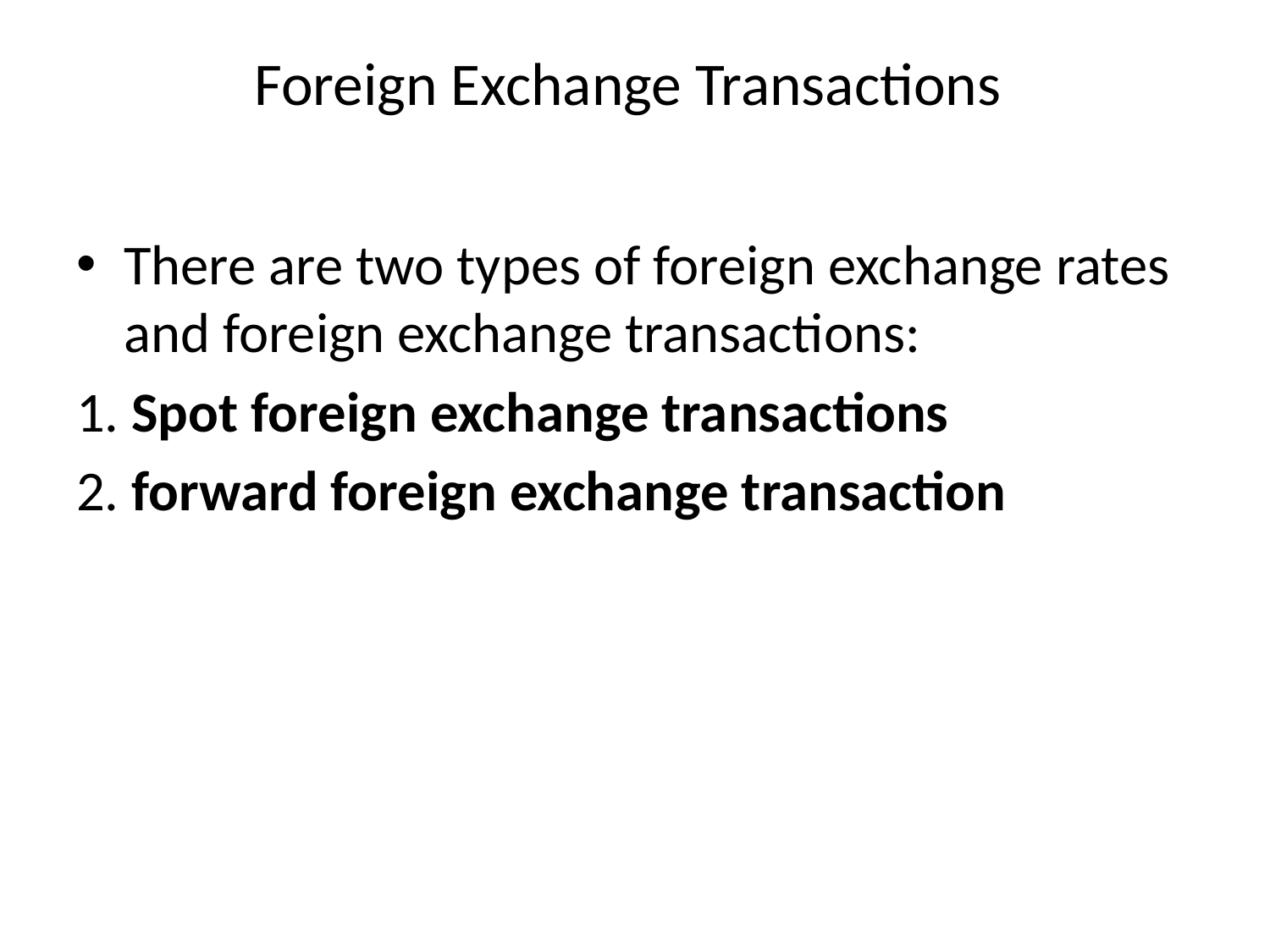

# Foreign Exchange Transactions
There are two types of foreign exchange rates and foreign exchange transactions:
1. Spot foreign exchange transactions
2. forward foreign exchange transaction